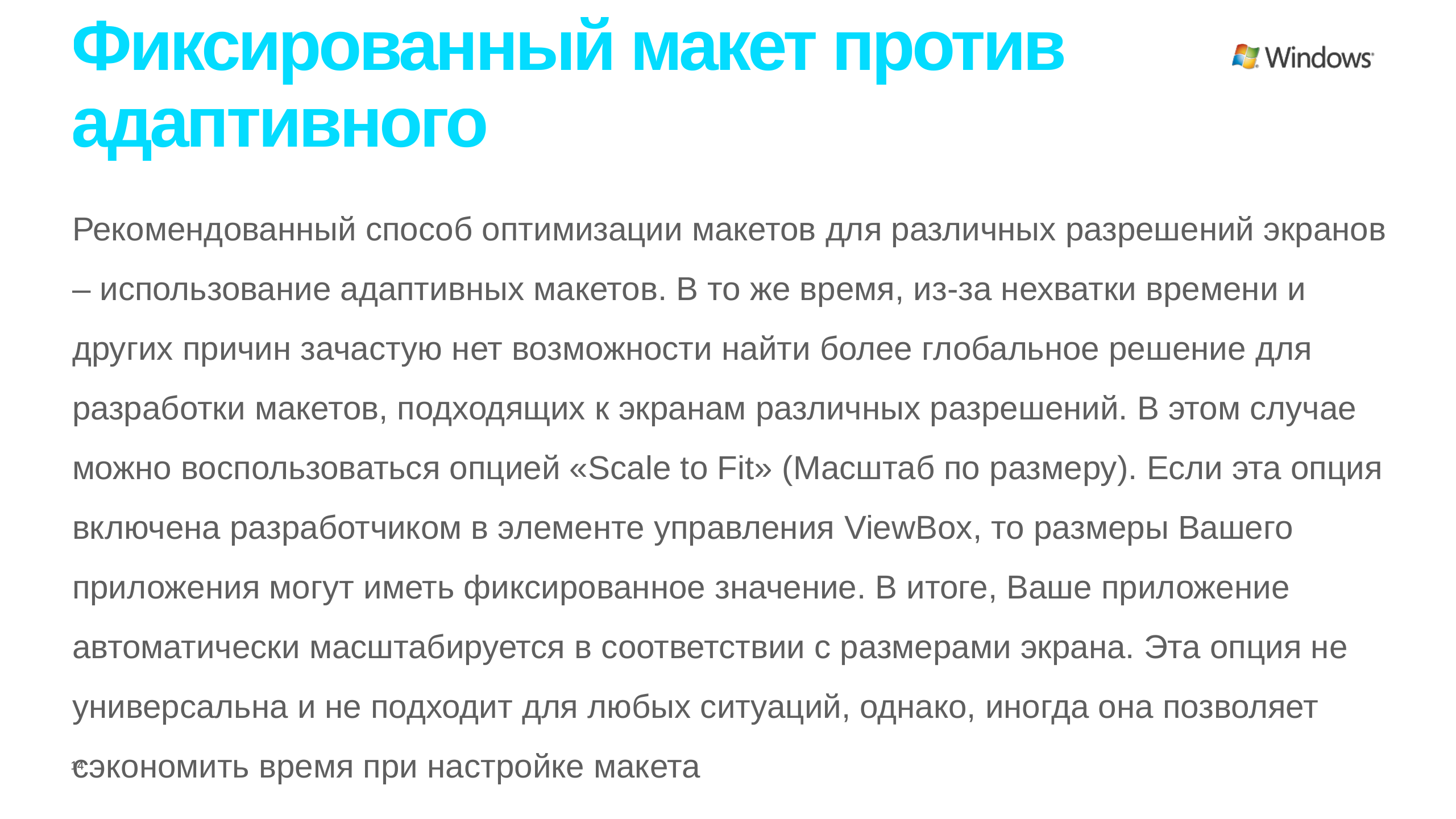

# Фиксированный макет против адаптивного
Рекомендованный способ оптимизации макетов для различных разрешений экранов – использование адаптивных макетов. В то же время, из-за нехватки времени и других причин зачастую нет возможности найти более глобальное решение для разработки макетов, подходящих к экранам различных разрешений. В этом случае  можно воспользоваться опцией «Scale to Fit» (Масштаб по размеру). Если эта опция включена разработчиком в элементе управления ViewBox, то размеры Вашего приложения могут иметь фиксированное значение. В итоге, Ваше приложение автоматически масштабируется в соответствии с размерами экрана. Эта опция не универсальна и не подходит для любых ситуаций, однако, иногда она позволяет сэкономить время при настройке макета